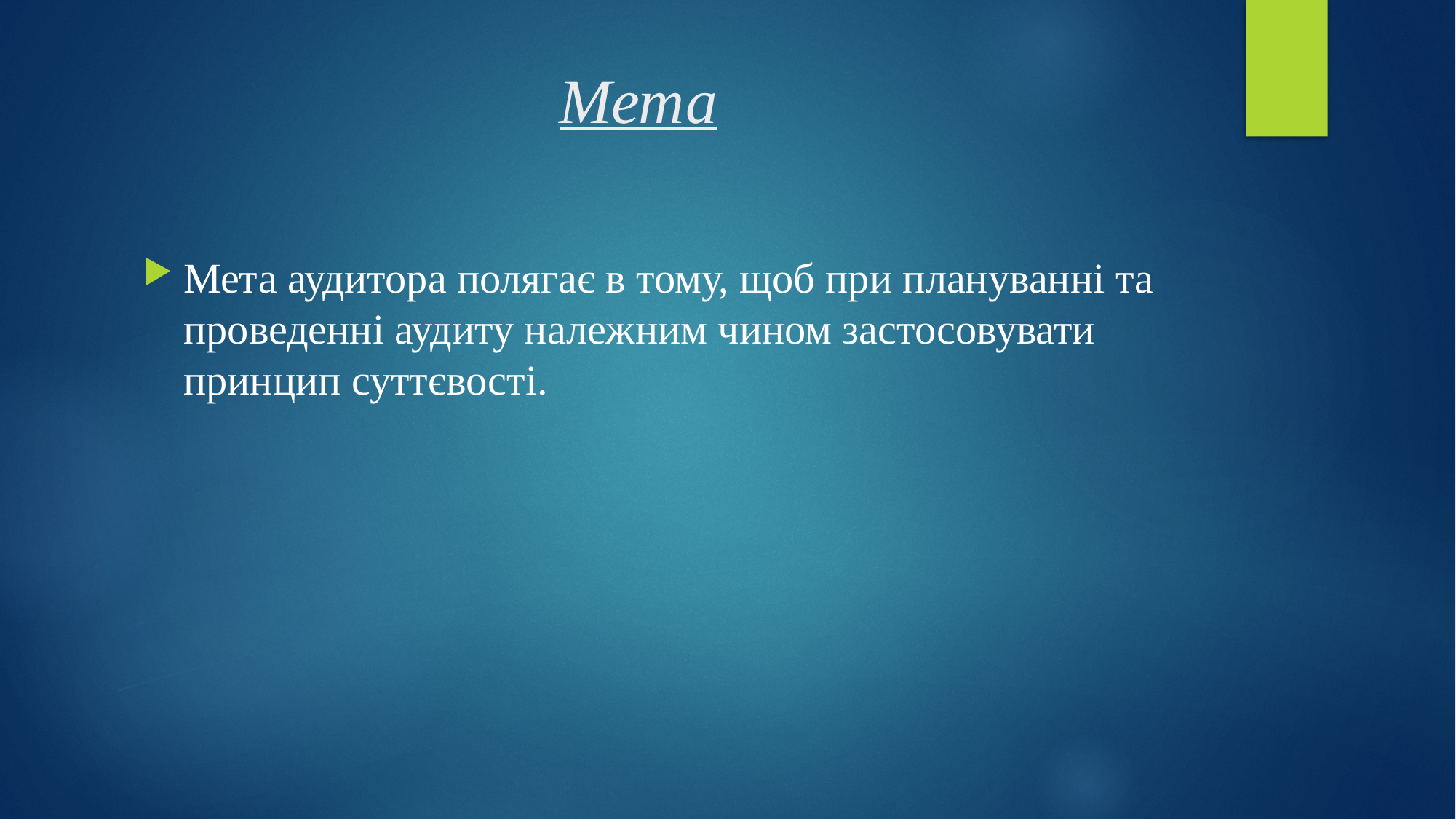

# Мета
Мета аудитора полягає в тому, щоб при плануванні та проведенні аудиту належним чином застосовувати принцип суттєвості.